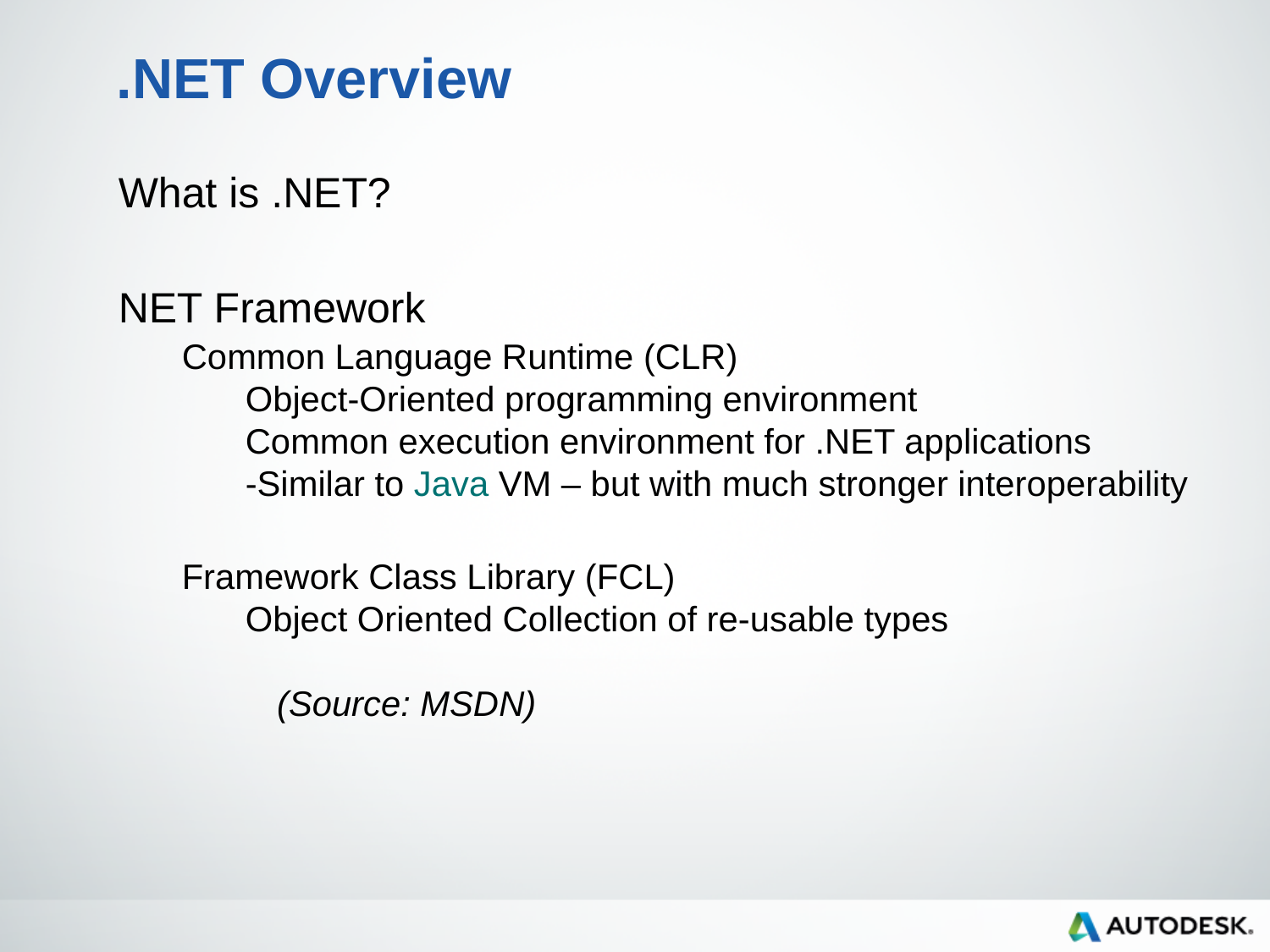

.NET Overview
What is .NET?

NET Framework
Common Language Runtime (CLR)
Object-Oriented programming environment
Common execution environment for .NET applications
-Similar to Java VM – but with much stronger interoperability

Framework Class Library (FCL)
Object Oriented Collection of re-usable types

(Source: MSDN)